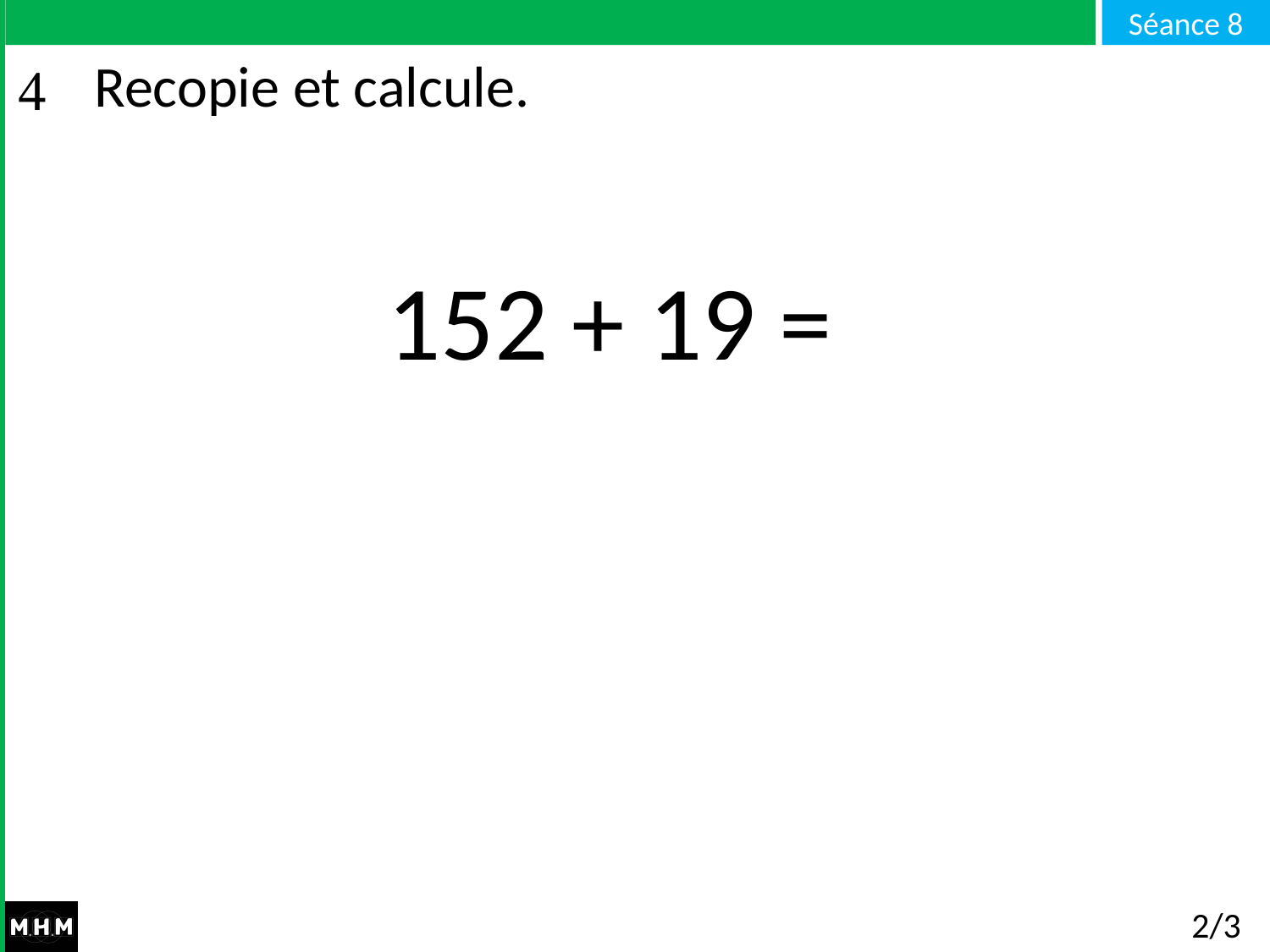

# Recopie et calcule.
152 + 19 =
2/3